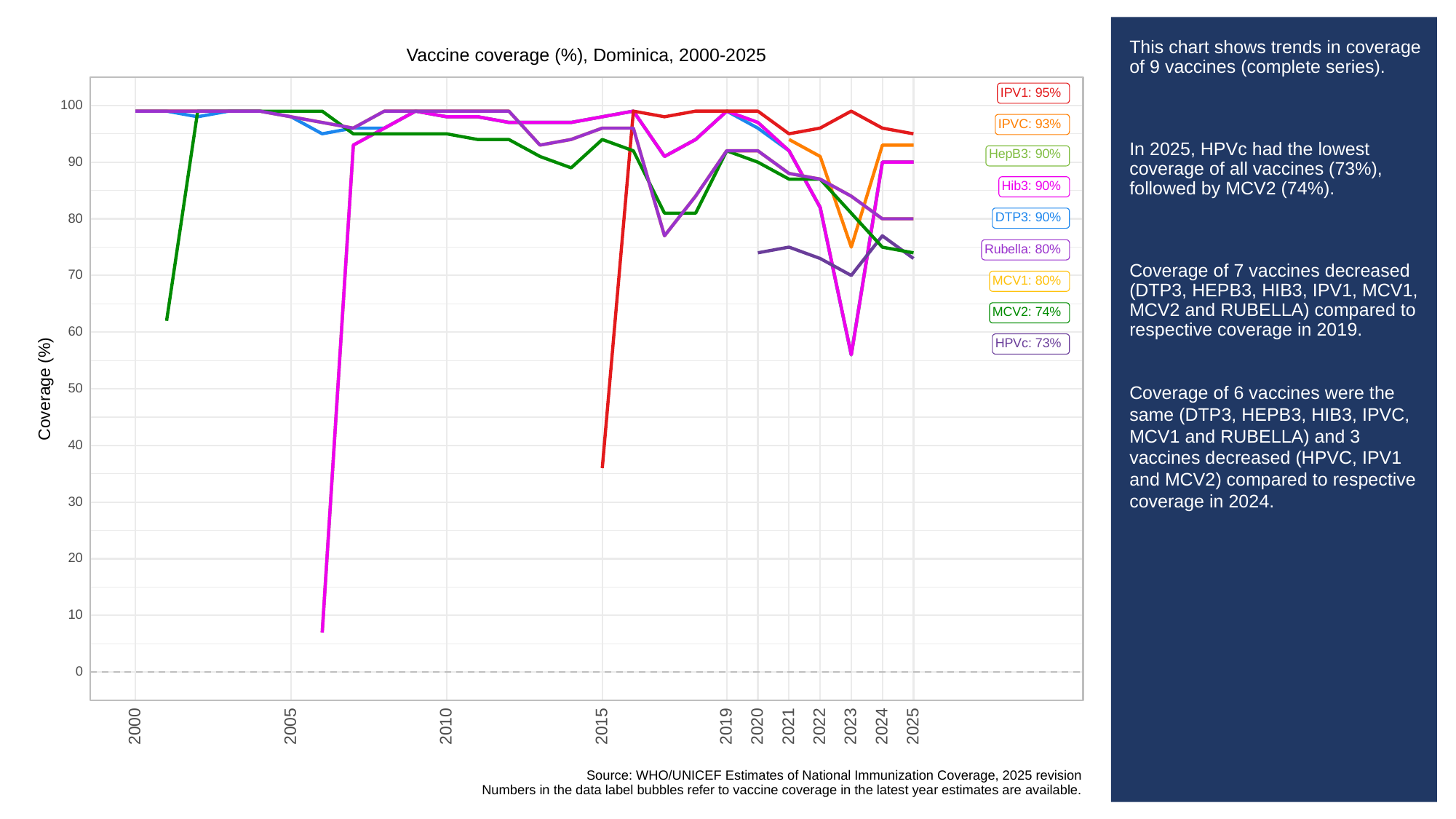

# This chart shows trends in coverage of 9 vaccines (complete series).

In 2025, HPVc had the lowest coverage of all vaccines (73%), followed by MCV2 (74%).

Coverage of 7 vaccines decreased (DTP3, HEPB3, HIB3, IPV1, MCV1, MCV2 and RUBELLA) compared to respective coverage in 2019.

Coverage of 6 vaccines were the same (DTP3, HEPB3, HIB3, IPVC, MCV1 and RUBELLA) and 3 vaccines decreased (HPVC, IPV1 and MCV2) compared to respective coverage in 2024.

Vaccine coverage (%), Dominica, 2000-2025

IPV1: 95%

100

IPVC: 93%

HepB3: 90%

90

Hib3: 90%

DTP3: 90%
80

Rubella: 80%

70

MCV1: 80%

MCV2: 74%
60

HPVc: 73%

Coverage (%)
50

40

30

20

10

0

2023
2000
2005
2010
2015
2019
2020
2021
2022
2024
2025
Source: WHO/UNICEF Estimates of National Immunization Coverage, 2025 revision
Numbers in the data label bubbles refer to vaccine coverage in the latest year estimates are available.